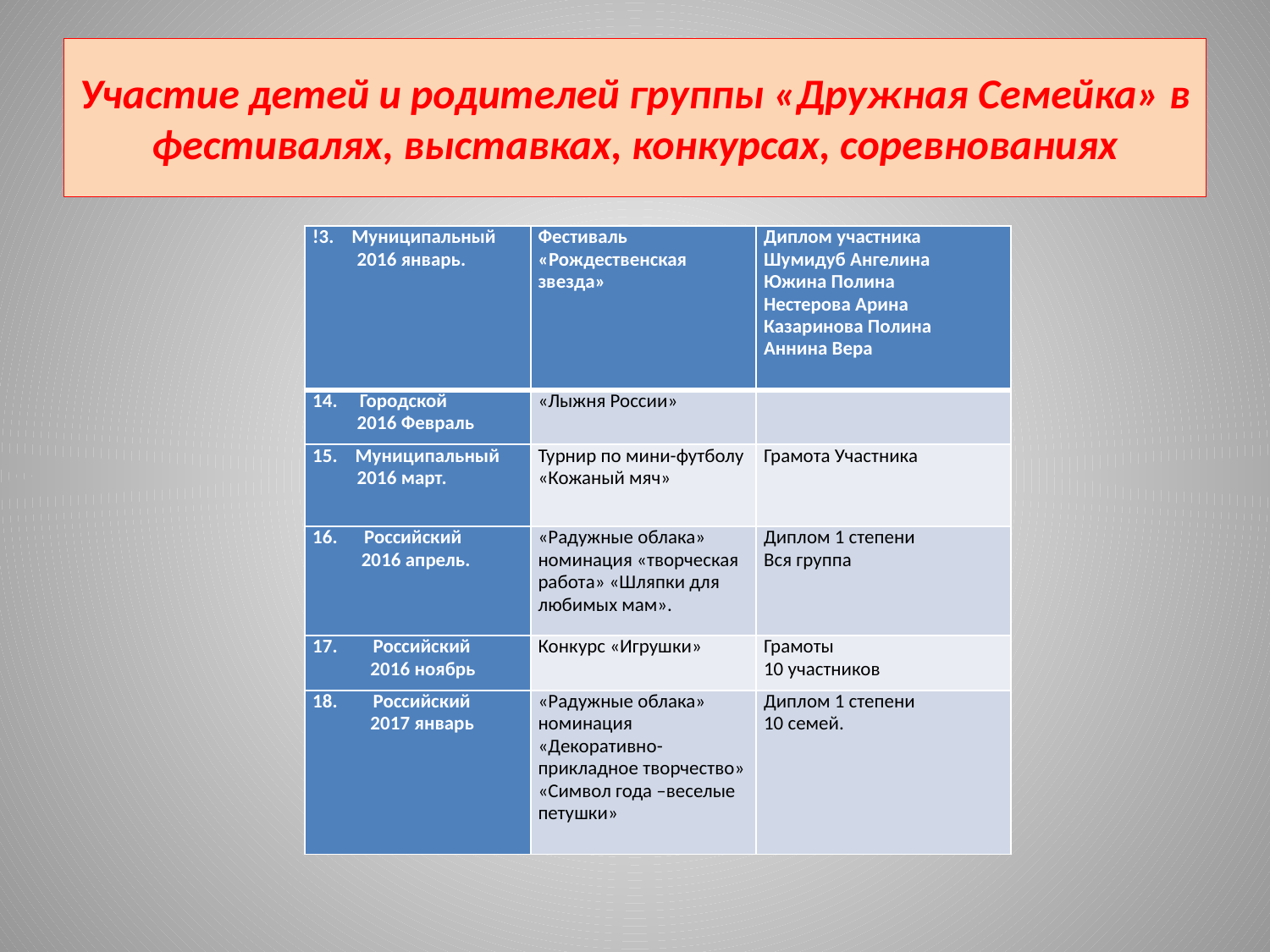

# Участие детей и родителей группы «Дружная Семейка» в фестивалях, выставках, конкурсах, соревнованиях
| !3. Муниципальный 2016 январь. | Фестиваль «Рождественская звезда» | Диплом участника Шумидуб Ангелина Южина Полина Нестерова Арина Казаринова Полина Аннина Вера |
| --- | --- | --- |
| 14. Городской 2016 Февраль | «Лыжня России» |  |
| 15. Муниципальный 2016 март. | Турнир по мини-футболу «Кожаный мяч» | Грамота Участника |
| 16. Российский 2016 апрель. | «Радужные облака» номинация «творческая работа» «Шляпки для любимых мам». | Диплом 1 степени Вся группа |
| 17. Российский 2016 ноябрь | Конкурс «Игрушки» | Грамоты 10 участников |
| 18. Российский 2017 январь | «Радужные облака» номинация «Декоративно-прикладное творчество» «Символ года –веселые петушки» | Диплом 1 степени 10 семей. |